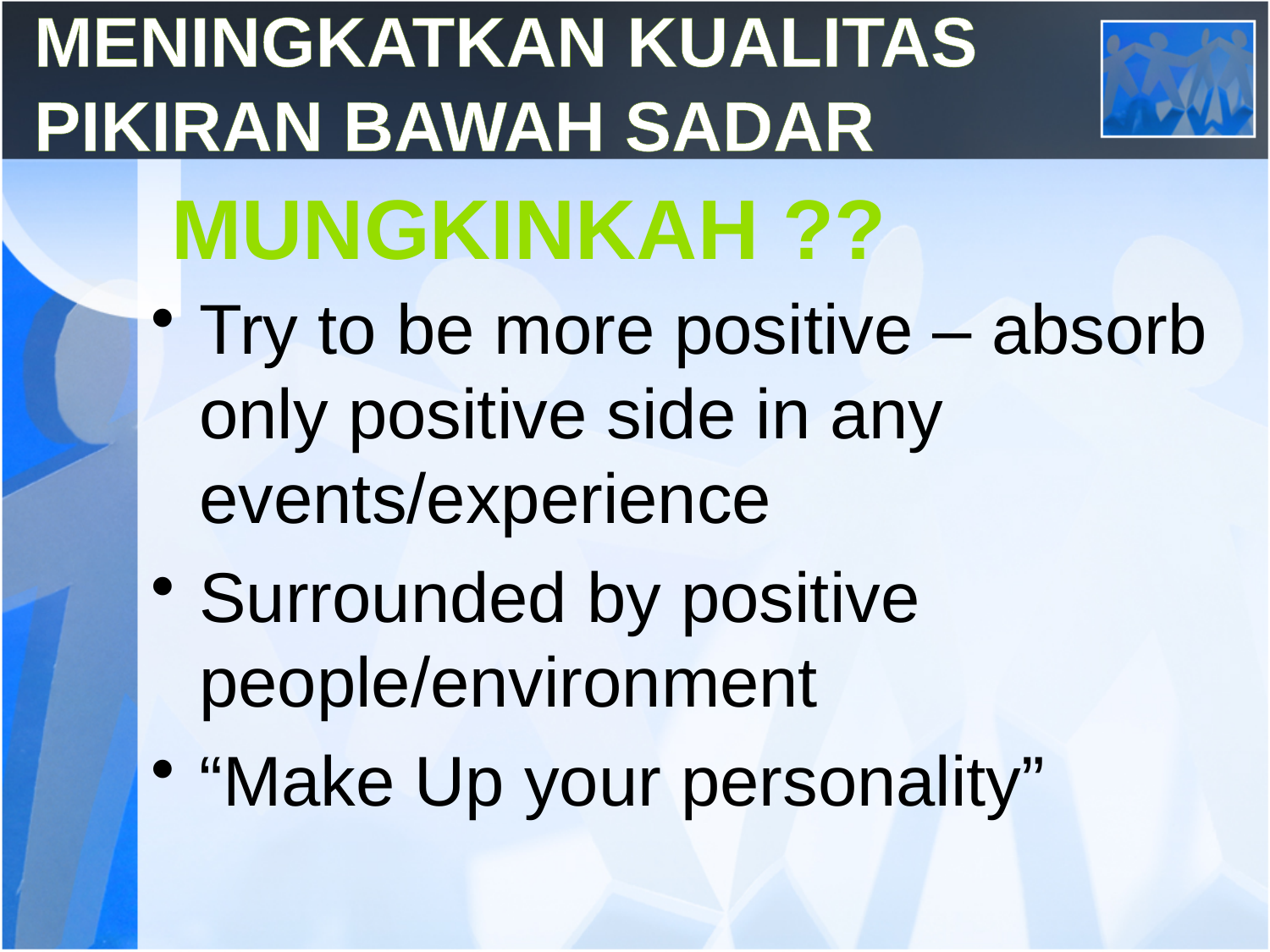

# MENINGKATKAN KUALITAS PIKIRAN BAWAH SADAR
MUNGKINKAH ??
Try to be more positive – absorb only positive side in any events/experience
Surrounded by positive people/environment
“Make Up your personality”